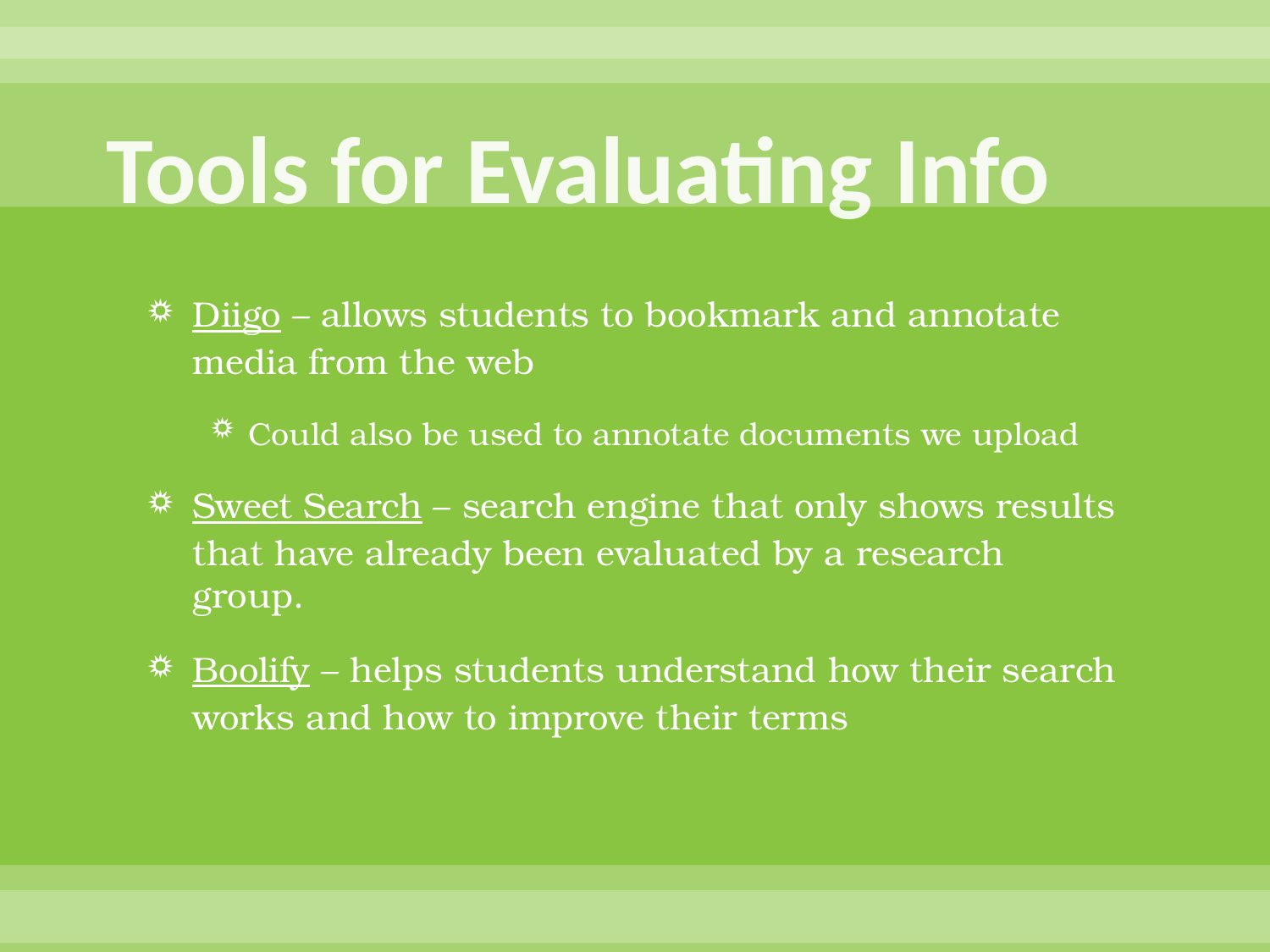

# Tools for Evaluating Info
Diigo – allows students to bookmark and annotate media from the web
Could also be used to annotate documents we upload
Sweet Search – search engine that only shows results that have already been evaluated by a research group.
Boolify – helps students understand how their search works and how to improve their terms